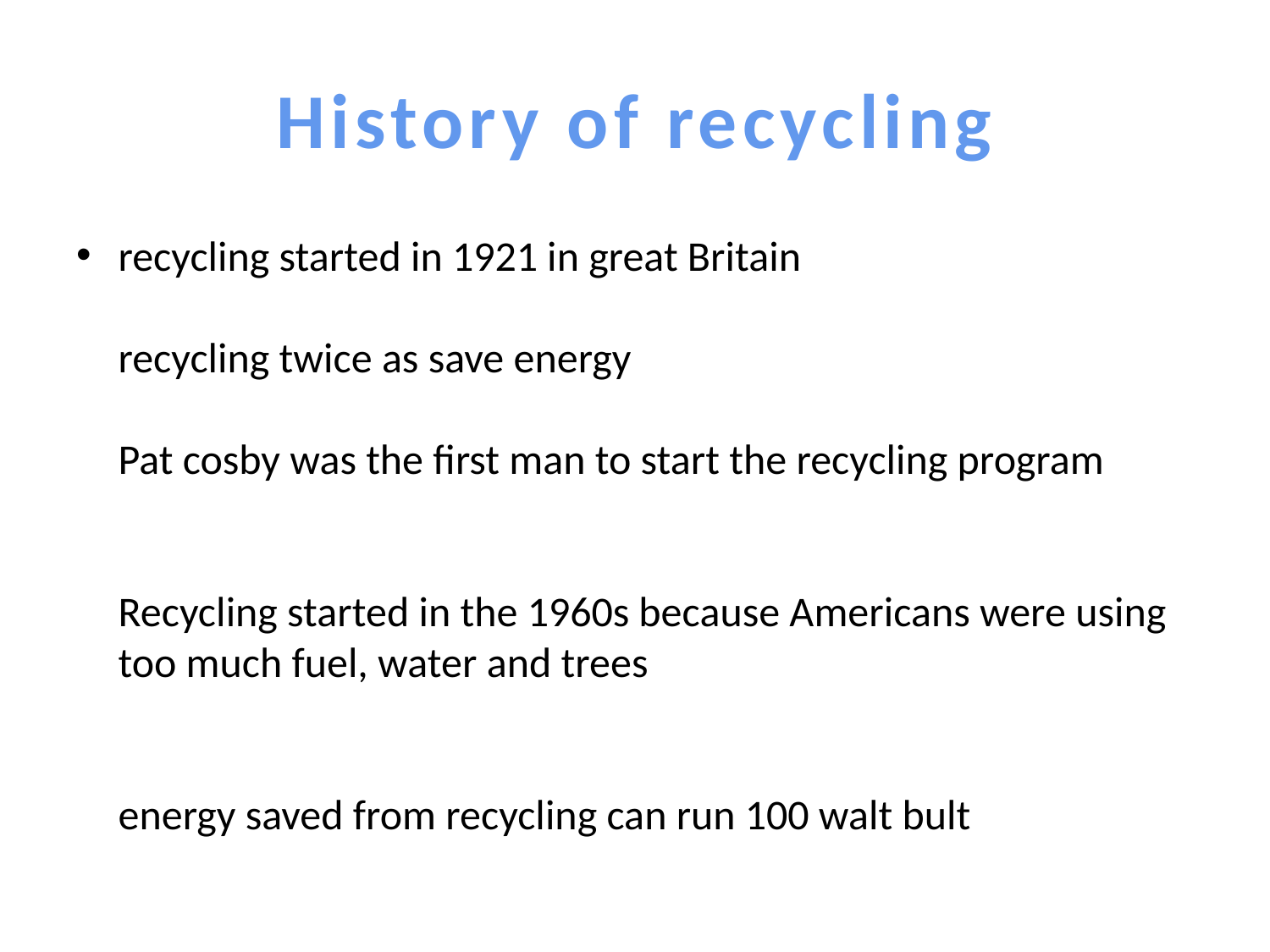

# History of recycling
recycling started in 1921 in great Britain
recycling twice as save energy
Pat cosby was the first man to start the recycling program
Recycling started in the 1960s because Americans were using too much fuel, water and trees
energy saved from recycling can run 100 walt bult